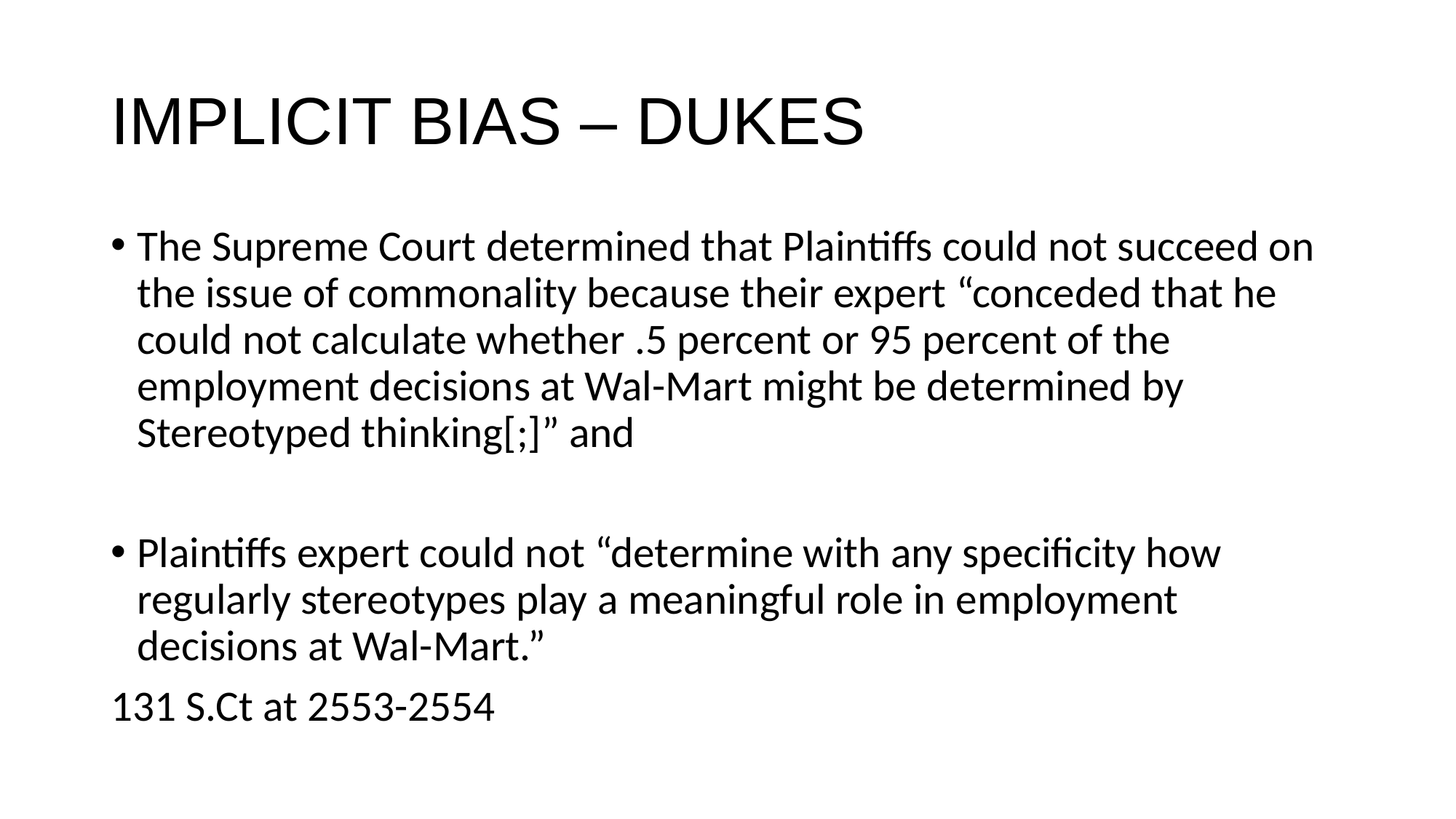

# IMPLICIT BIAS – DUKES
The Supreme Court determined that Plaintiffs could not succeed on the issue of commonality because their expert “conceded that he could not calculate whether .5 percent or 95 percent of the employment decisions at Wal-Mart might be determined by Stereotyped thinking[;]” and

Plaintiffs expert could not “determine with any specificity how regularly stereotypes play a meaningful role in employment decisions at Wal-Mart.”
131 S.Ct at 2553-2554